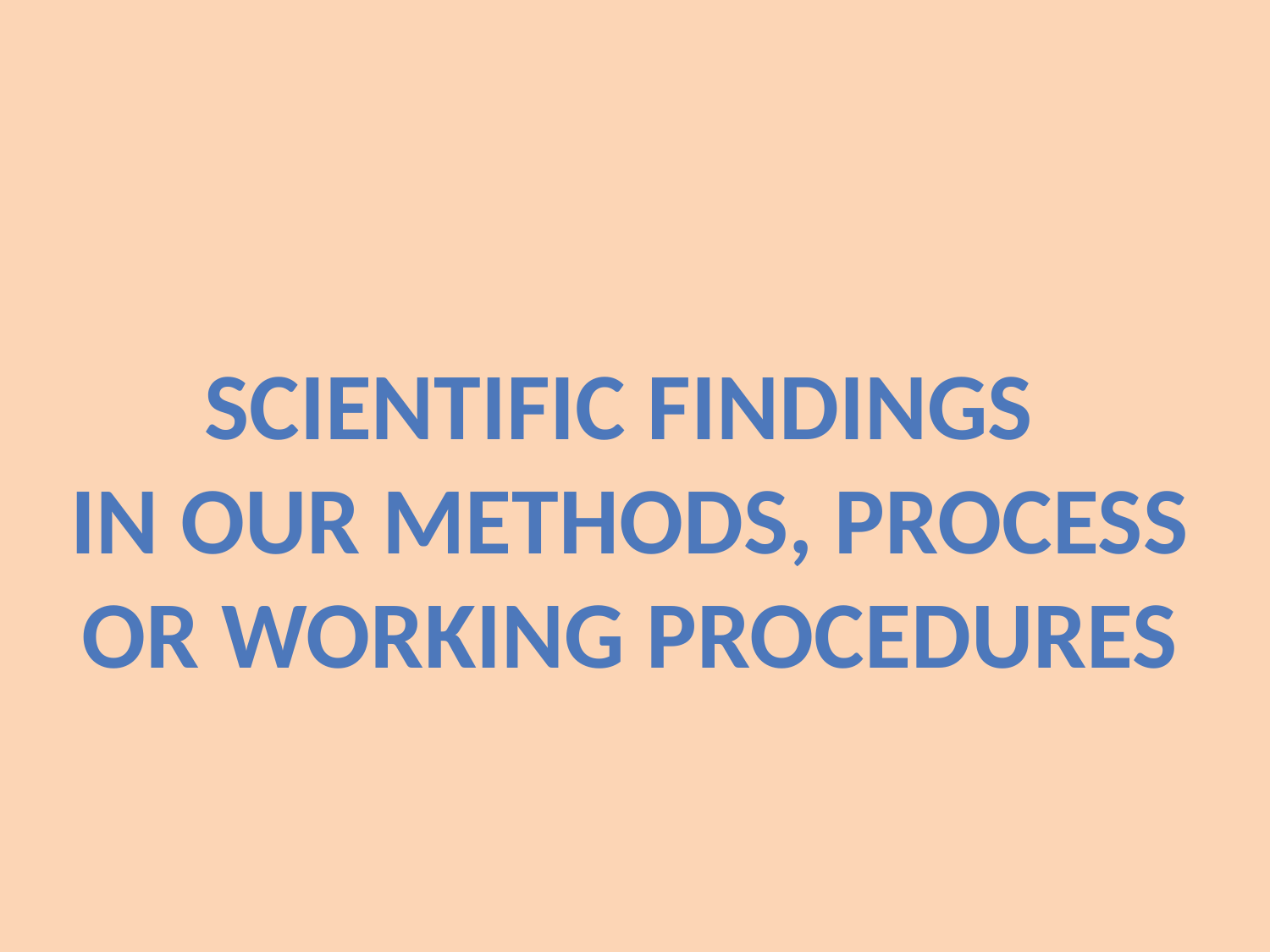

#

Scientific findings
in our methods, process
Or working procedures